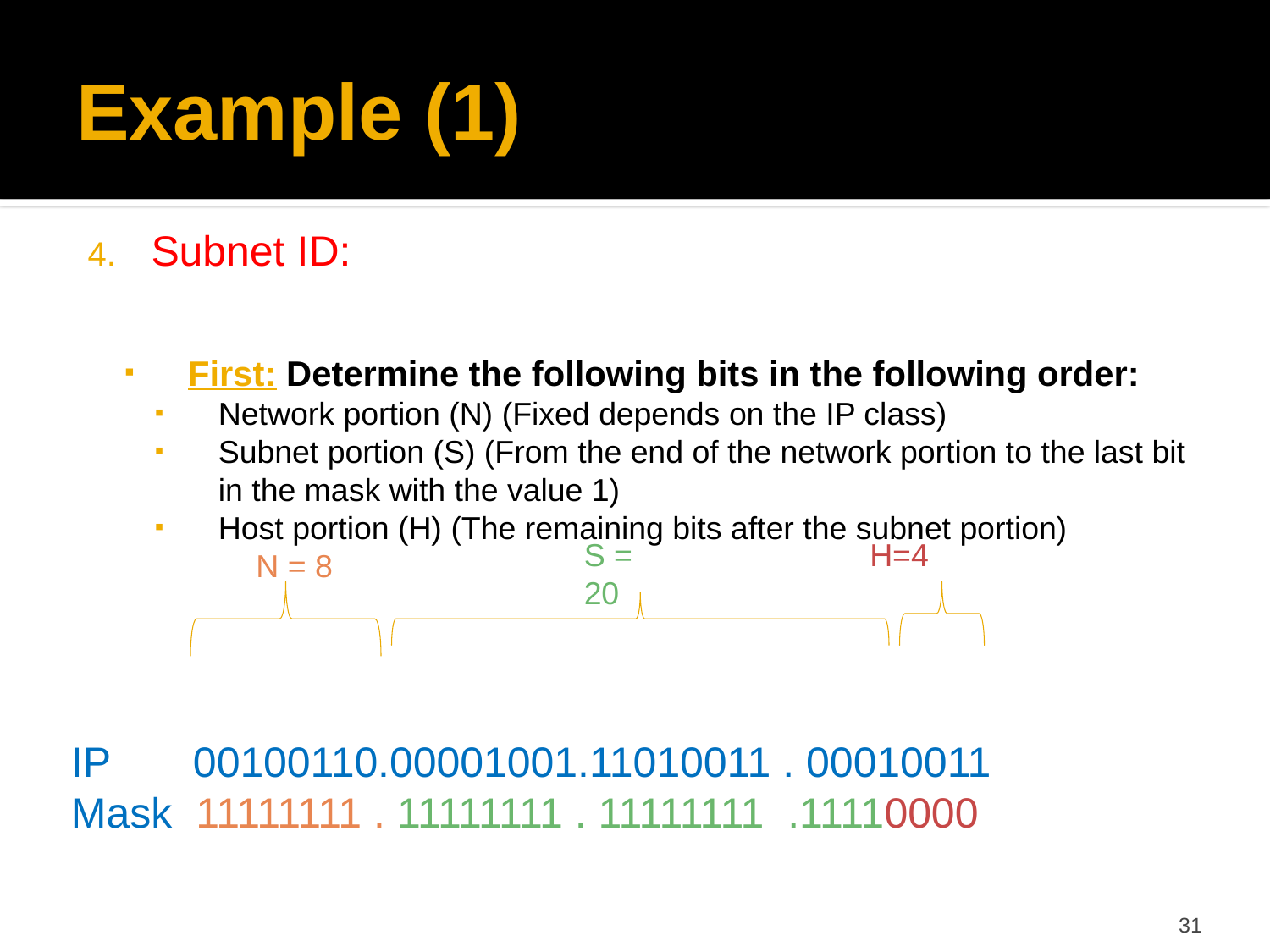

# Example (1)
Subnet ID:

First: Determine the following bits in the following order:
Network portion (N) (Fixed depends on the IP class)
Subnet portion (S) (From the end of the network portion to the last bit in the mask with the value 1)
Host portion (H) (The remaining bits after the subnet portion)

IP       00100110.00001001.11010011 . 00010011
Mask  11111111 . 11111111 . 11111111  .11110000

S = 20
H=4
N = 8

31